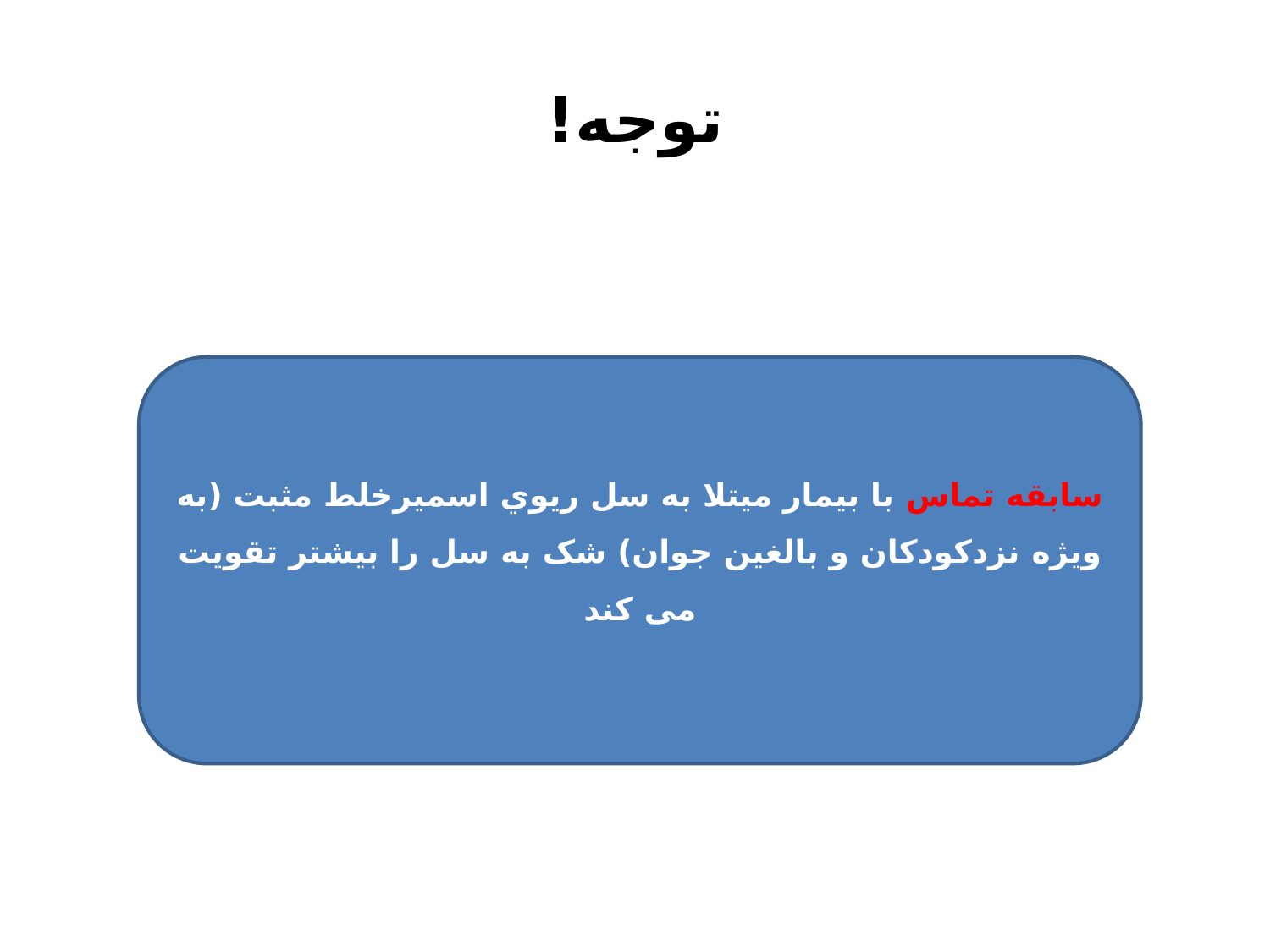

# توجه!
سابقه تماس با بیمار میتلا به سل ریوي اسمیرخلط مثبت (به ویژه نزدکودکان و بالغین جوان) شک به سل را بیشتر تقویت می کند